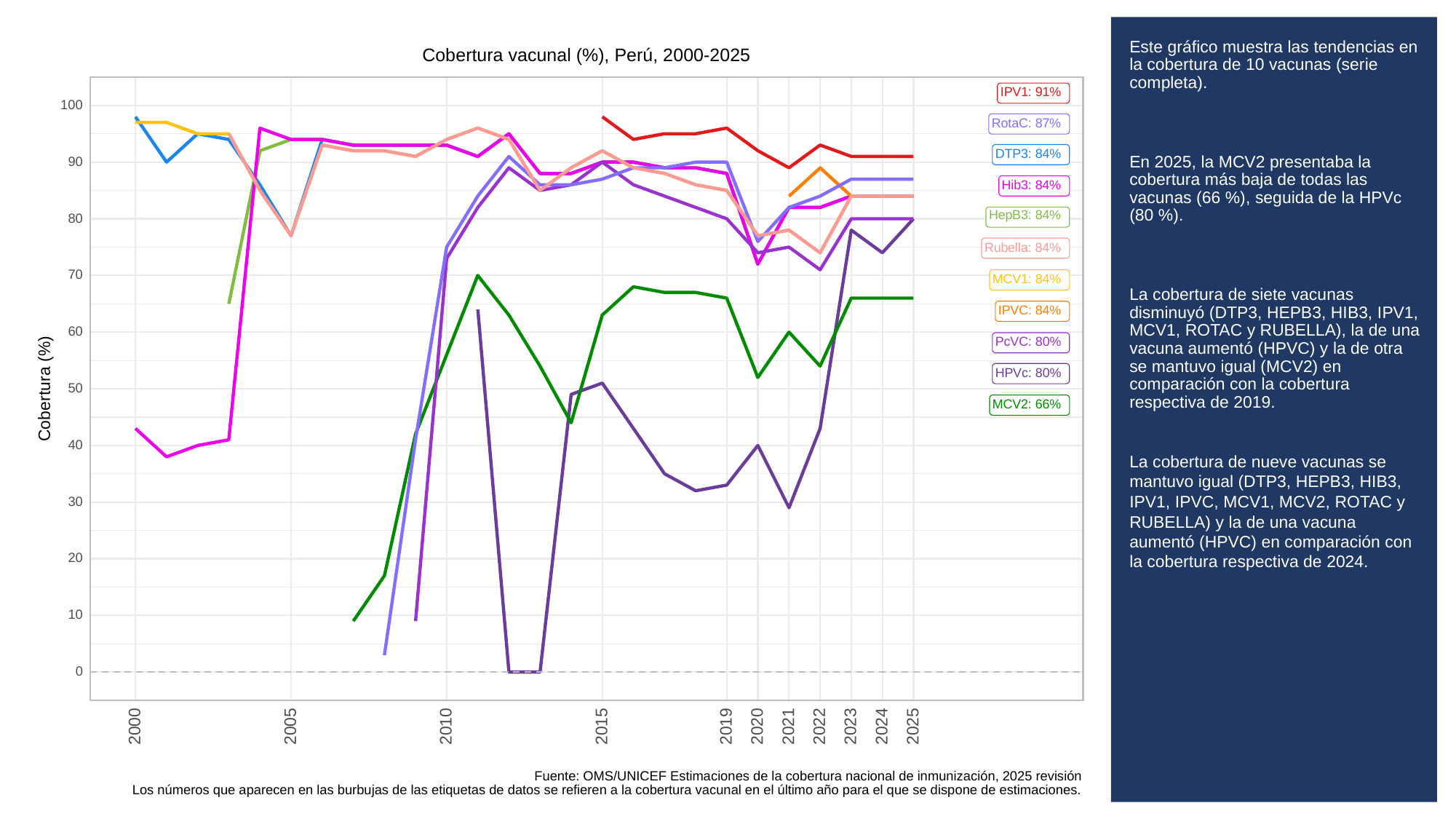

# Este gráfico muestra las tendencias en la cobertura de 10 vacunas (serie completa).

En 2025, la MCV2 presentaba la cobertura más baja de todas las vacunas (66 %), seguida de la HPVc (80 %).

La cobertura de siete vacunas disminuyó (DTP3, HEPB3, HIB3, IPV1, MCV1, ROTAC y RUBELLA), la de una vacuna aumentó (HPVC) y la de otra se mantuvo igual (MCV2) en comparación con la cobertura respectiva de 2019.

La cobertura de nueve vacunas se mantuvo igual (DTP3, HEPB3, HIB3, IPV1, IPVC, MCV1, MCV2, ROTAC y RUBELLA) y la de una vacuna aumentó (HPVC) en comparación con la cobertura respectiva de 2024.

Cobertura vacunal (%), Perú, 2000-2025

IPV1: 91%

100

RotaC: 87%

DTP3: 84%

90

Hib3: 84%

HepB3: 84%
80

Rubella: 84%

70
MCV1: 84%

IPVC: 84%
60

PcVC: 80%

HPVc: 80%
Cobertura (%)
50

MCV2: 66%

40

30

20

10

0

2023
2000
2005
2010
2015
2019
2020
2021
2022
2024
2025
Fuente: OMS/UNICEF Estimaciones de la cobertura nacional de inmunización, 2025 revisión
Los números que aparecen en las burbujas de las etiquetas de datos se refieren a la cobertura vacunal en el último año para el que se dispone de estimaciones.